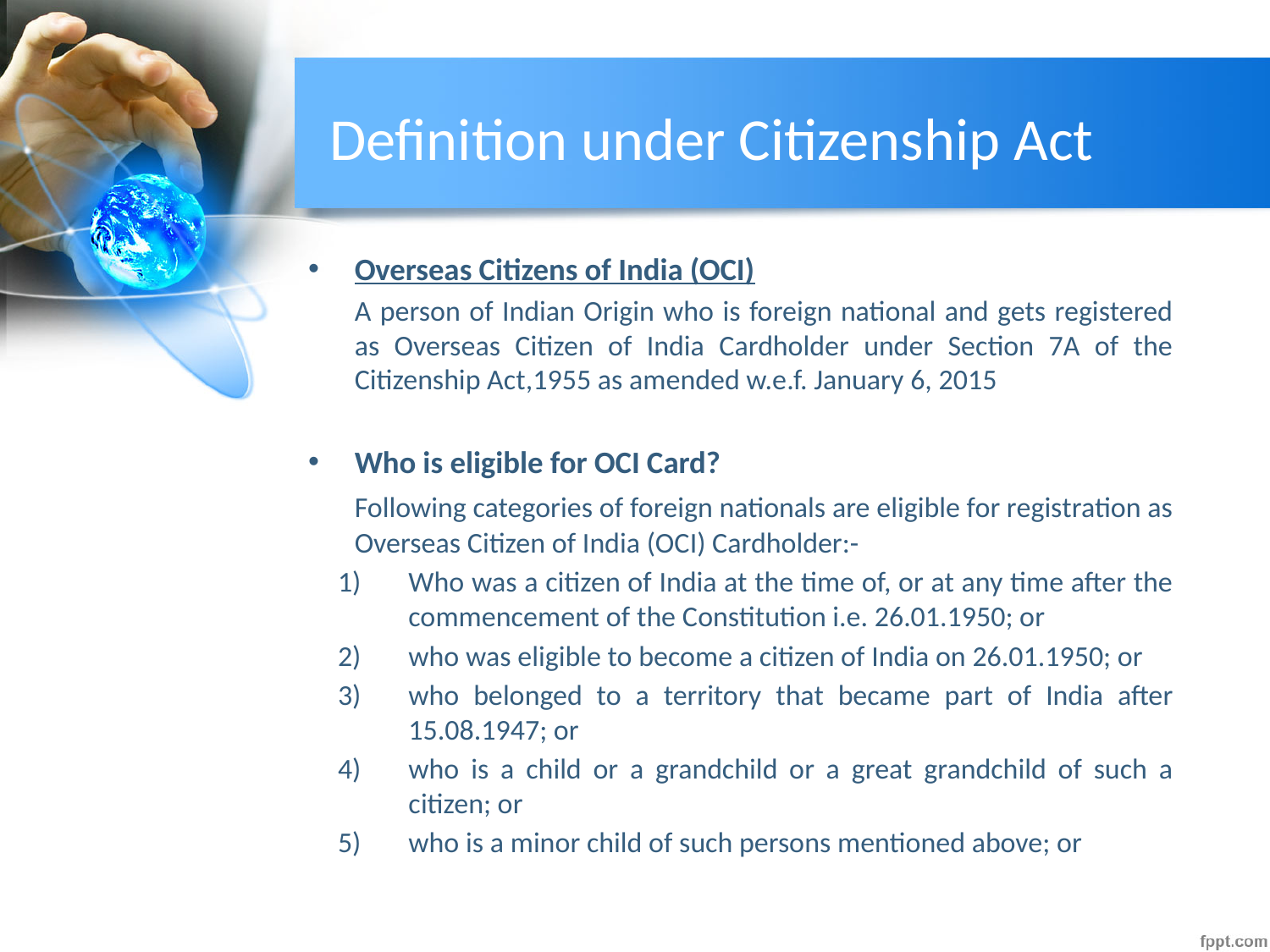

# Definition under Citizenship Act
Overseas Citizens of India (OCI)
	A person of Indian Origin who is foreign national and gets registered as Overseas Citizen of India Cardholder under Section 7A of the Citizenship Act,1955 as amended w.e.f. January 6, 2015

Who is eligible for OCI Card?
	Following categories of foreign nationals are eligible for registration as Overseas Citizen of India (OCI) Cardholder:-
Who was a citizen of India at the time of, or at any time after the commencement of the Constitution i.e. 26.01.1950; or
who was eligible to become a citizen of India on 26.01.1950; or
who belonged to a territory that became part of India after 15.08.1947; or
who is a child or a grandchild or a great grandchild of such a citizen; or
who is a minor child of such persons mentioned above; or